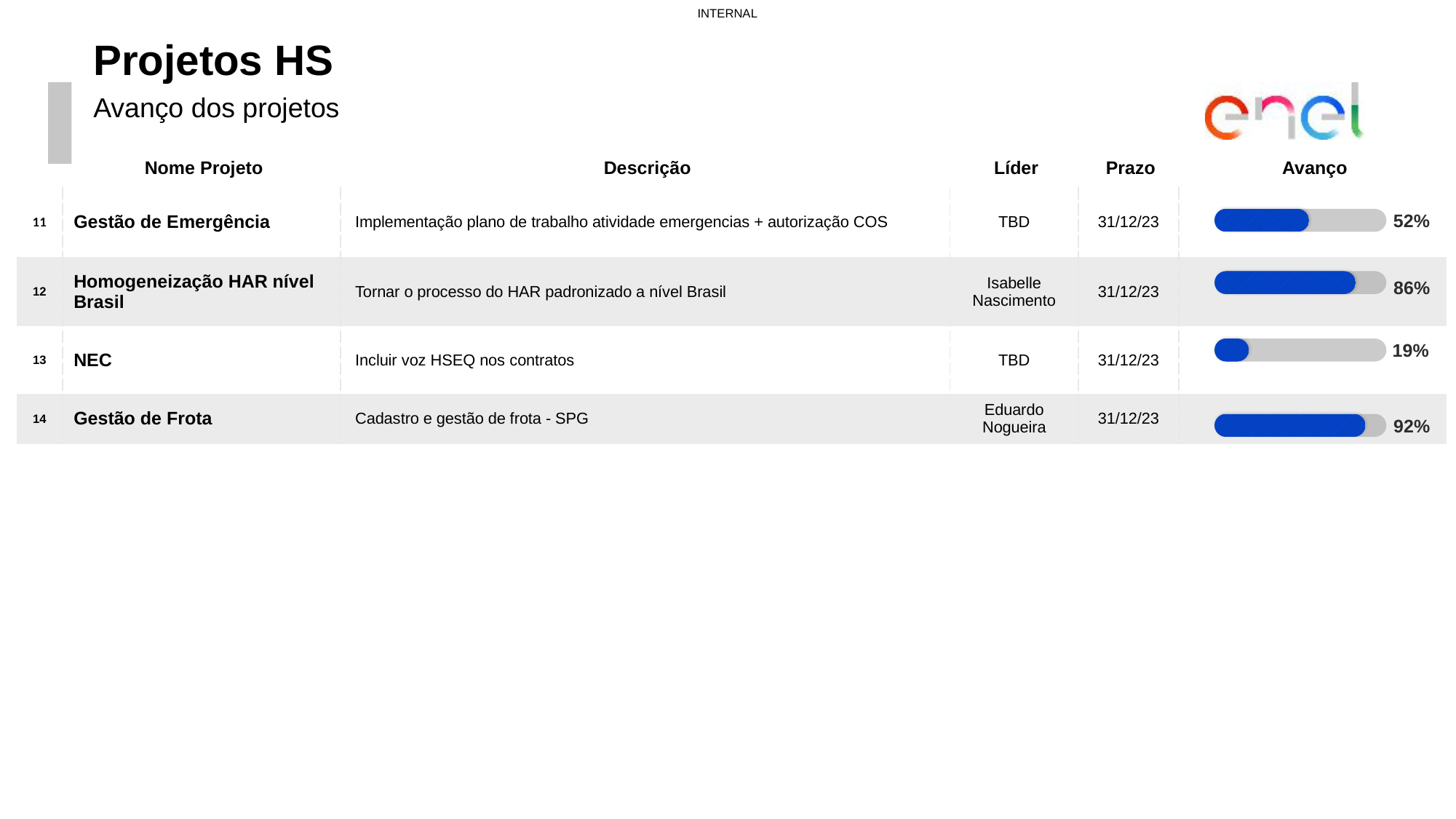

Projetos HS
Avanço dos projetos
|  | Nome Projeto | Descrição | Líder | Prazo | Avanço |
| --- | --- | --- | --- | --- | --- |
| 11 | Gestão de Emergência | Implementação plano de trabalho atividade emergencias + autorização COS | TBD | 31/12/23 |  |
| 12 | Homogeneização HAR nível Brasil | Tornar o processo do HAR padronizado a nível Brasil | Isabelle Nascimento | 31/12/23 |  |
| 13 | NEC | Incluir voz HSEQ nos contratos | TBD | 31/12/23 |  |
| 14 | Gestão de Frota | Cadastro e gestão de frota - SPG​ | Eduardo Nogueira | 31/12/23 |  |
52%

86%
19%

92%